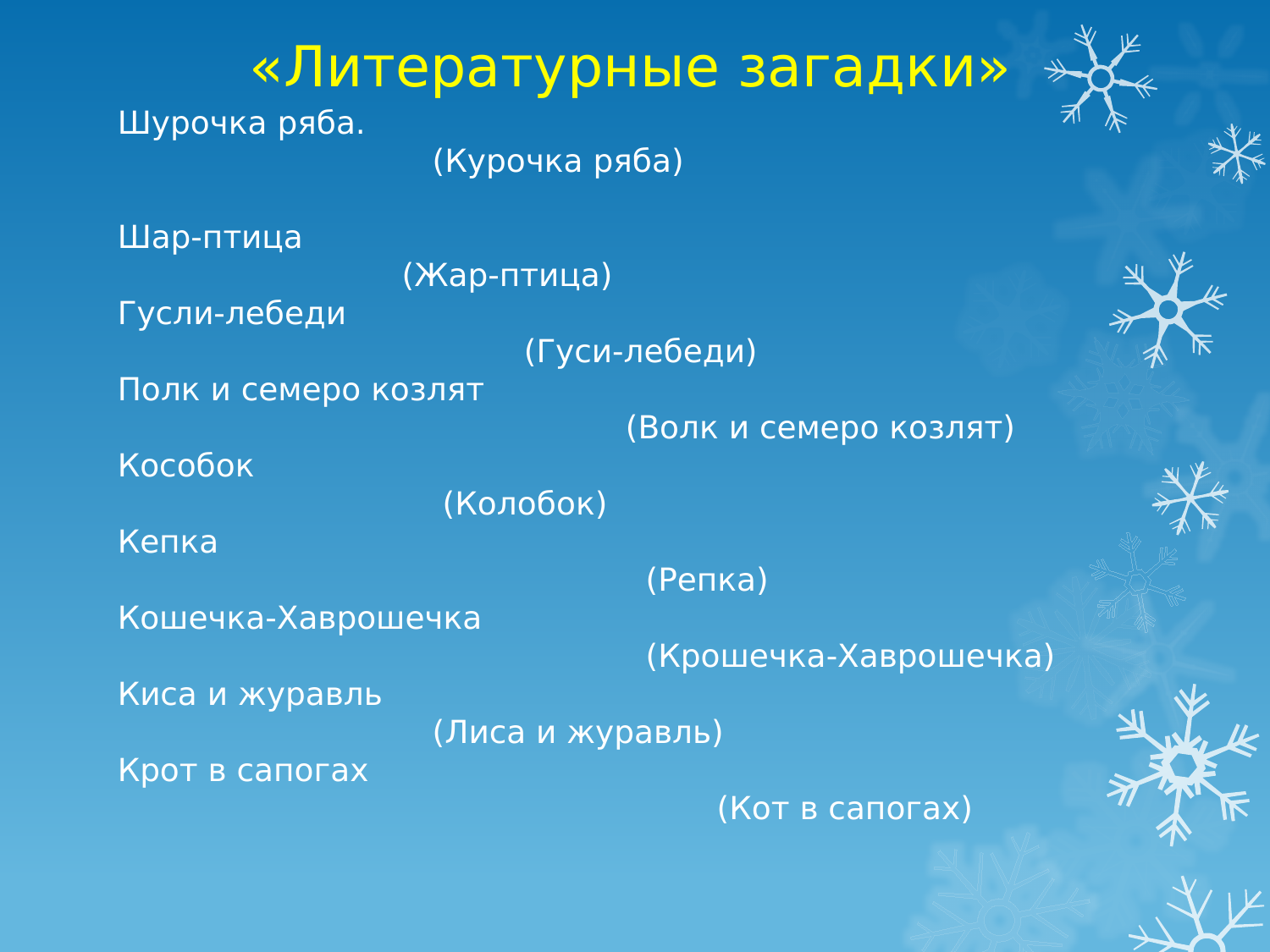

# «Литературные загадки»
Шурочка ряба.
                               (Курочка ряба)
Шар-птица
                            (Жар-птица)
Гусли-лебеди
                                        (Гуси-лебеди)
Полк и семеро козлят
                                                  (Волк и семеро козлят)
Кособок
                                (Колобок)
Кепка
                                                    (Репка)
Кошечка-Хаврошечка
                                                    (Крошечка-Хаврошечка)
Киса и журавль
                               (Лиса и журавль)
Крот в сапогах
                                                           (Кот в сапогах)